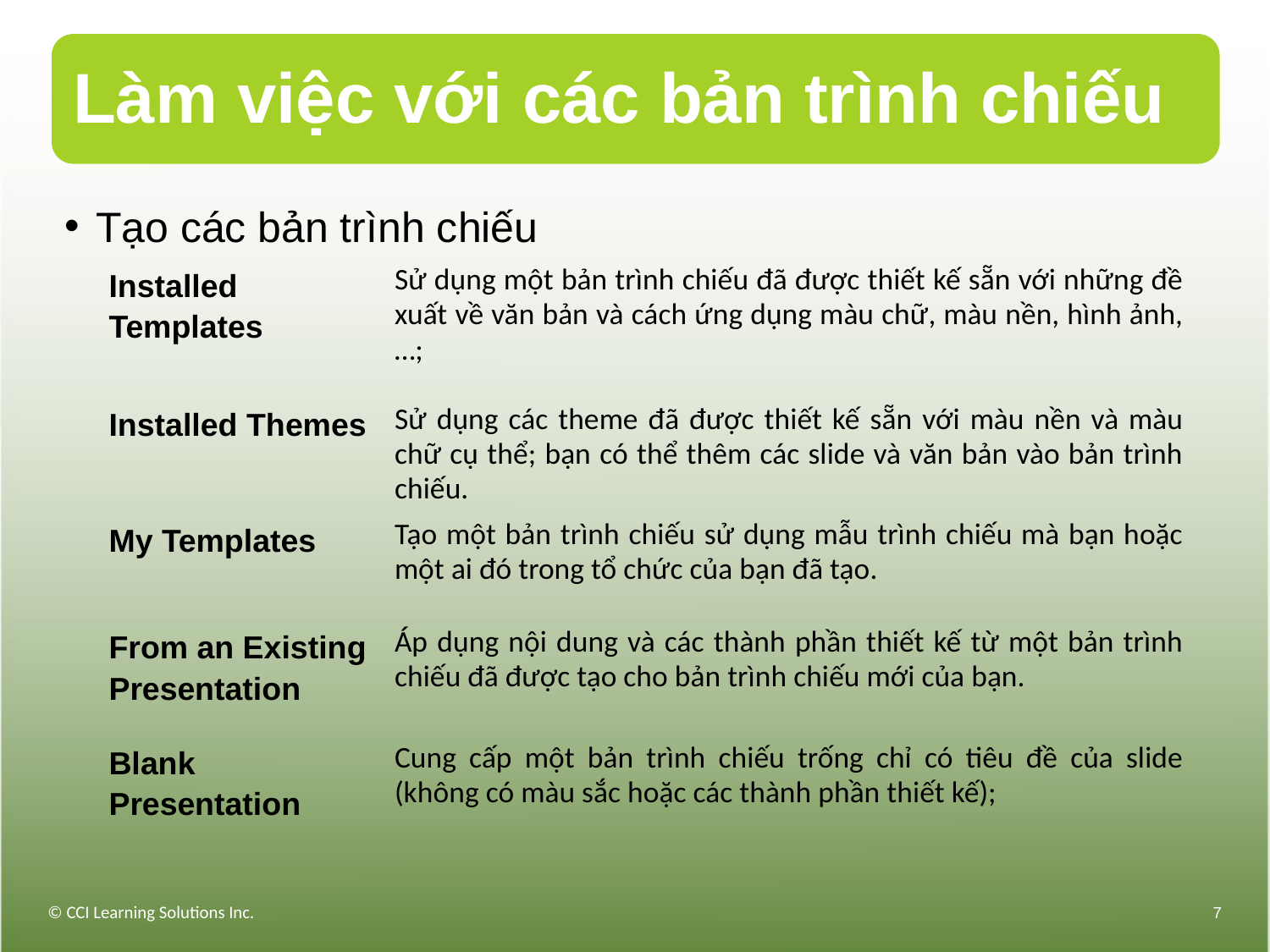

# Làm việc với các bản trình chiếu
Tạo các bản trình chiếu

| Installed Templates | Sử dụng một bản trình chiếu đã được thiết kế sẵn với những đề xuất về văn bản và cách ứng dụng màu chữ, màu nền, hình ảnh,…; |
| --- | --- |
| Installed Themes | Sử dụng các theme đã được thiết kế sẵn với màu nền và màu chữ cụ thể; bạn có thể thêm các slide và văn bản vào bản trình chiếu. |
| My Templates | Tạo một bản trình chiếu sử dụng mẫu trình chiếu mà bạn hoặc một ai đó trong tổ chức của bạn đã tạo. |
| From an Existing Presentation | Áp dụng nội dung và các thành phần thiết kế từ một bản trình chiếu đã được tạo cho bản trình chiếu mới của bạn. |
| Blank Presentation | Cung cấp một bản trình chiếu trống chỉ có tiêu đề của slide (không có màu sắc hoặc các thành phần thiết kế); |
© CCI Learning Solutions Inc.
7